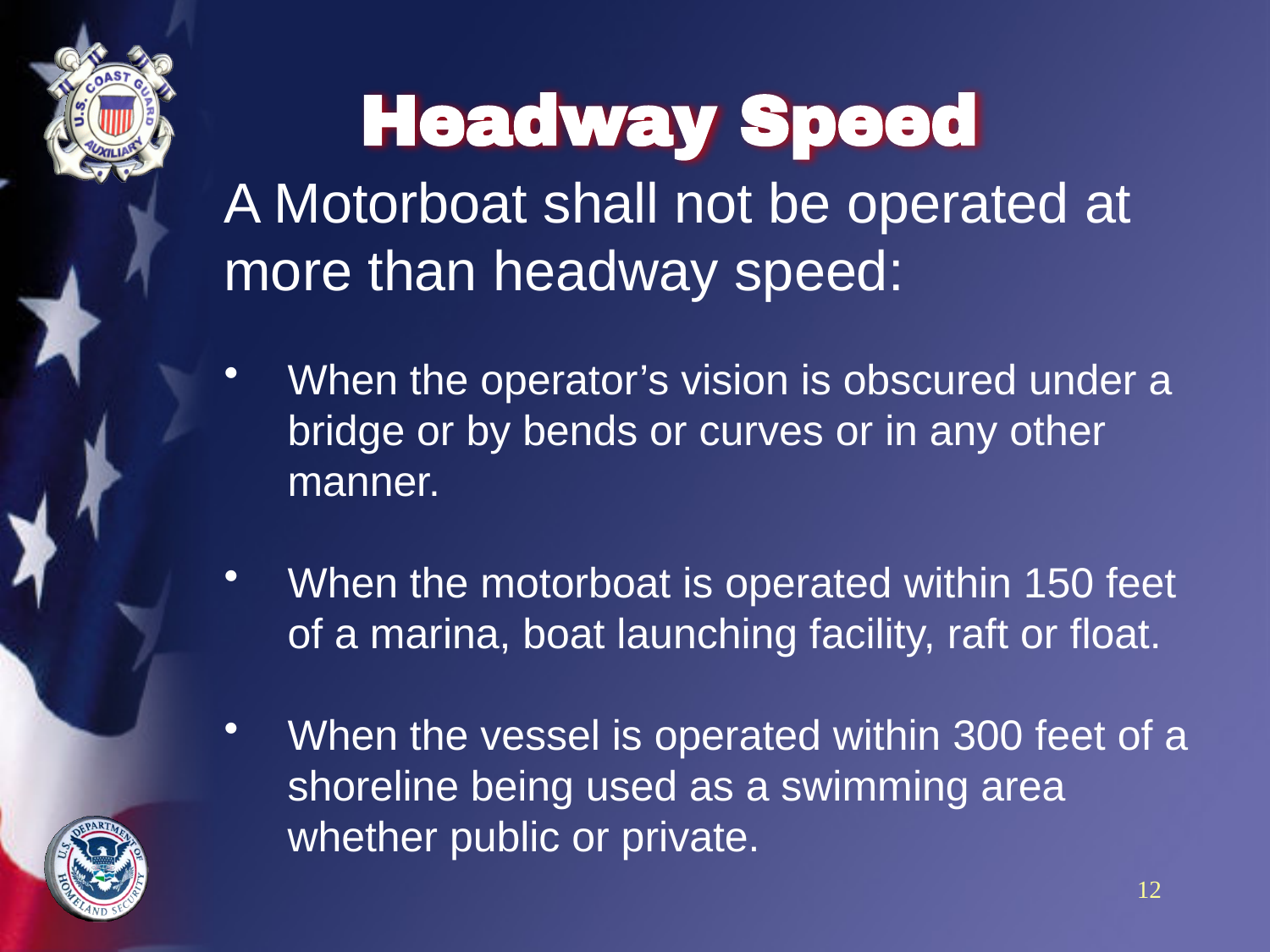

# Headway Speed
A Motorboat shall not be operated at more than headway speed:

When the operator’s vision is obscured under a bridge or by bends or curves or in any other manner.
When the motorboat is operated within 150 feet of a marina, boat launching facility, raft or float.

When the vessel is operated within 300 feet of a shoreline being used as a swimming area whether public or private.
12